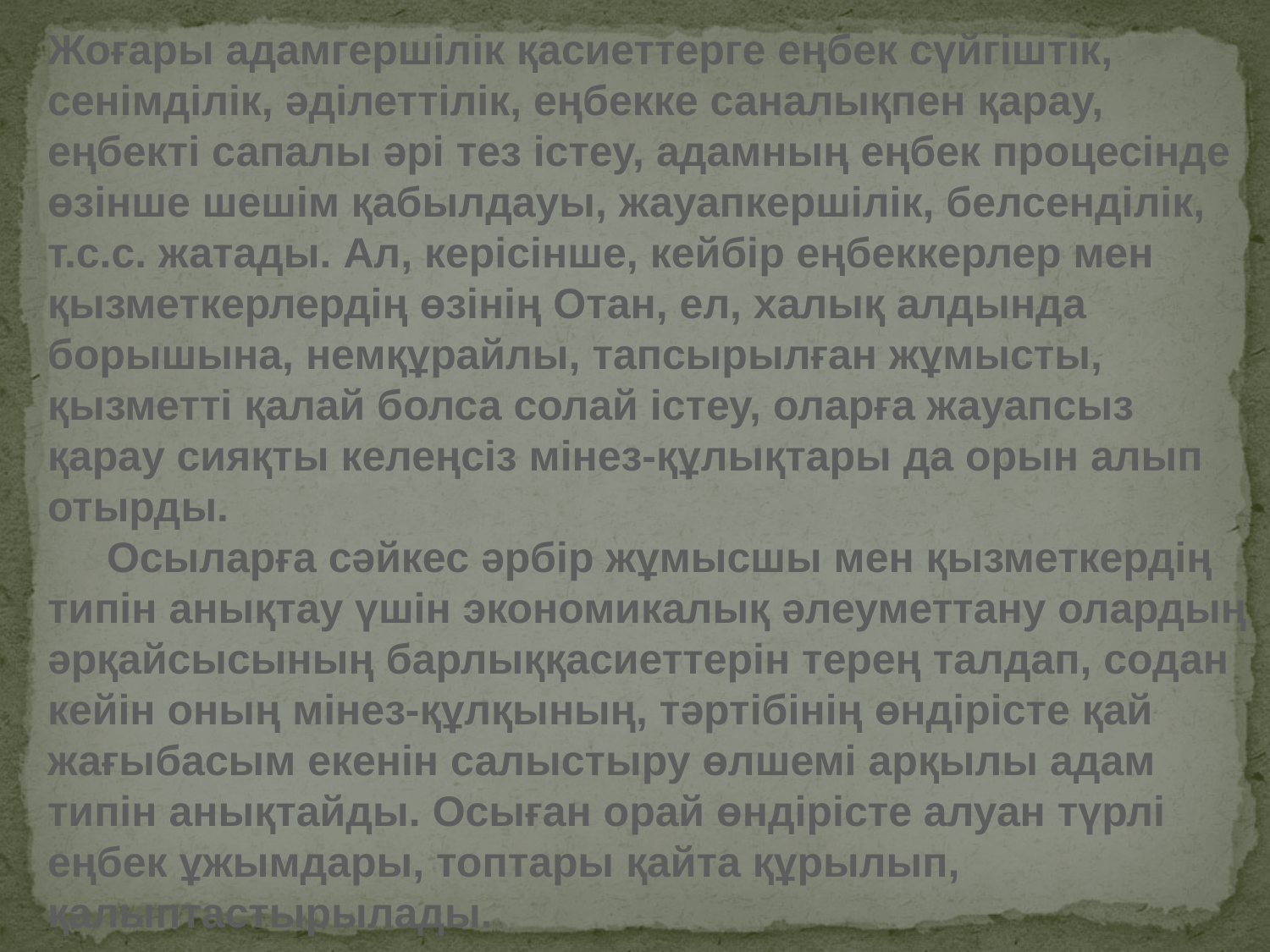

Жоғары адамгершілік қасиеттерге еңбек сүйгіштік, сенімділік, әділеттілік, еңбекке саналықпен қарау, еңбекті сапалы әрі тез істеу, адамның еңбек процесінде өзінше шешім қабылдауы, жауапкершілік, белсенділік, т.с.с. жатады. Ал, керісінше, кейбір еңбеккерлер мен қызметкерлердің өзінің Отан, ел, халық алдында борышына, немқұрайлы, тапсырылған жұмысты, қызметті қалай болса солай істеу, оларға жауапсыз қарау сияқты келеңсіз мінез-құлықтары да орын алып отырды.
     Осыларға сәйкес әрбір жұмысшы мен қызметкердің типін анықтау үшін экономикалық әлеуметтану олардың әрқайсысының барлыққасиеттерін терең талдап, содан кейін оның мінез-құлқының, тәртібінің өндірісте қай жағыбасым екенін салыстыру өлшемі арқылы адам типін анықтайды. Осыған орай өндірісте алуан түрлі еңбек ұжымдары, топтары қайта құрылып, қалыптастырылады.